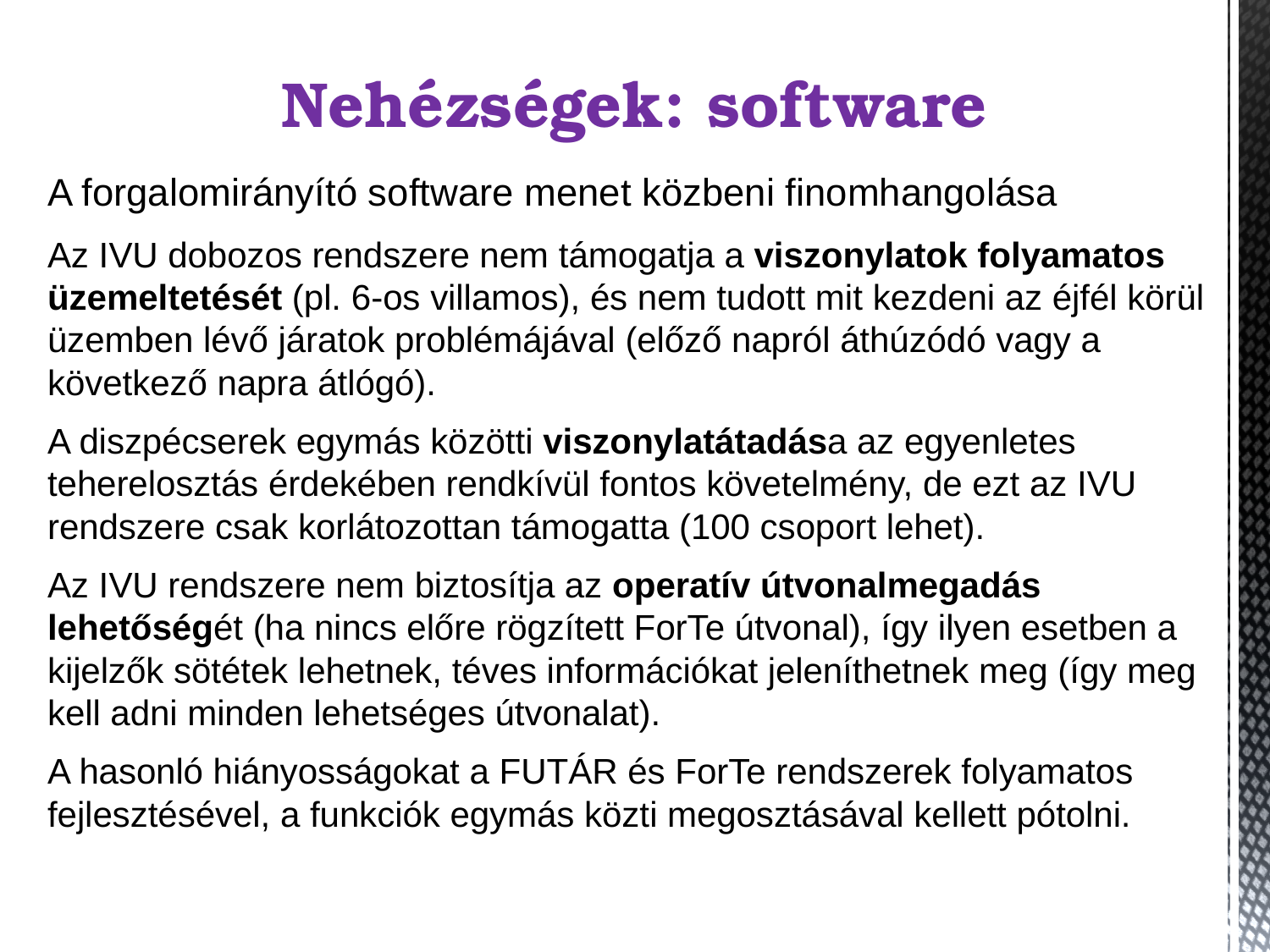

Nehézségek: software
A forgalomirányító software menet közbeni finomhangolása
Az IVU dobozos rendszere nem támogatja a viszonylatok folyamatos üzemeltetését (pl. 6-os villamos), és nem tudott mit kezdeni az éjfél körül üzemben lévő járatok problémájával (előző napról áthúzódó vagy a következő napra átlógó).
A diszpécserek egymás közötti viszonylatátadása az egyenletes teherelosztás érdekében rendkívül fontos követelmény, de ezt az IVU rendszere csak korlátozottan támogatta (100 csoport lehet).
Az IVU rendszere nem biztosítja az operatív útvonalmegadás lehetőségét (ha nincs előre rögzített ForTe útvonal), így ilyen esetben a kijelzők sötétek lehetnek, téves információkat jeleníthetnek meg (így meg kell adni minden lehetséges útvonalat).
A hasonló hiányosságokat a FUTÁR és ForTe rendszerek folyamatos fejlesztésével, a funkciók egymás közti megosztásával kellett pótolni.